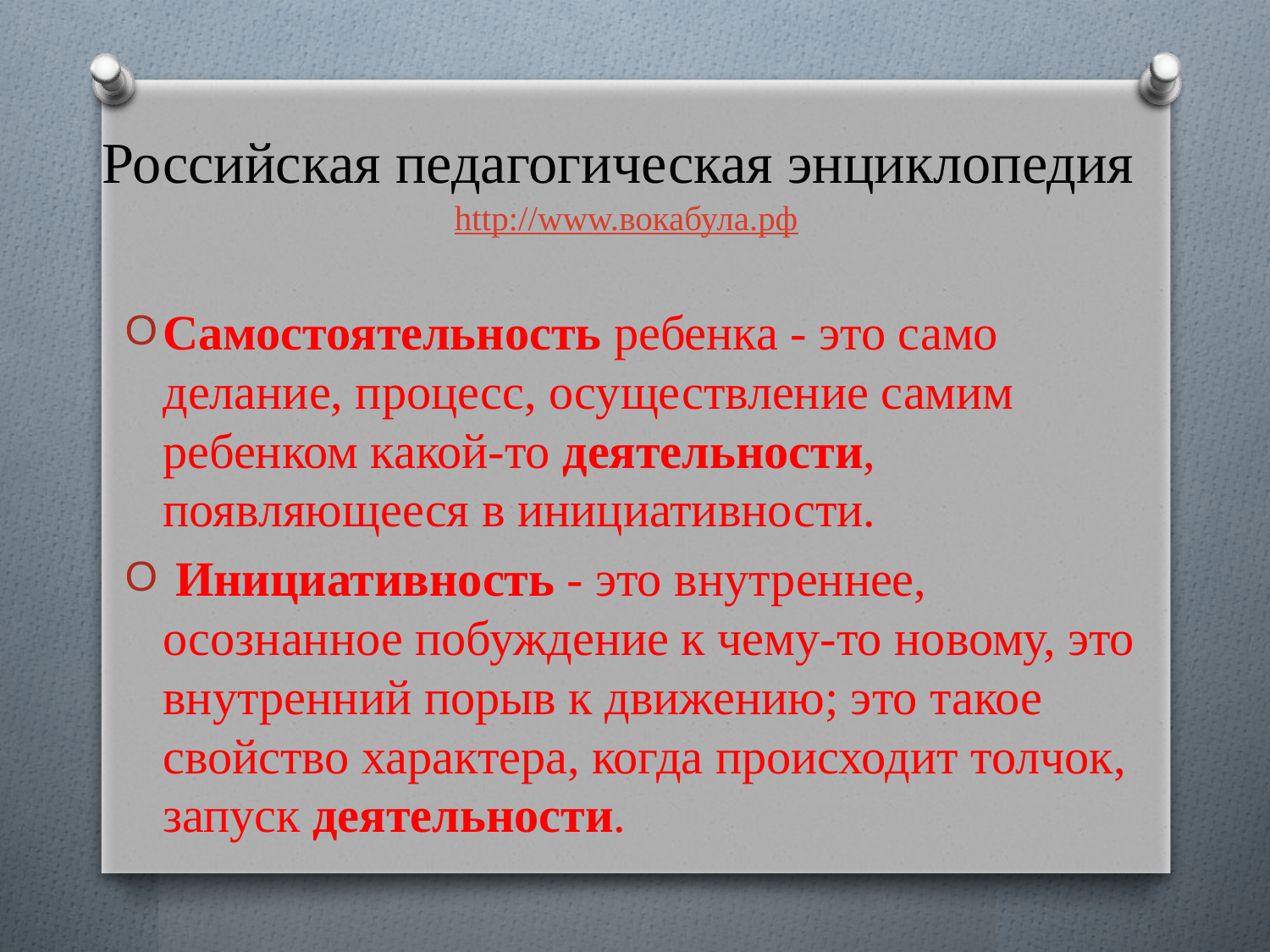

# Российская педагогическая энциклопедия http://www.вокабула.рф
Самостоятельность ребенка - это само делание, процесс, осуществление самим ребенком какой-то деятельности, появляющееся в инициативности.
 Инициативность - это внутреннее, осознанное побуждение к чему-то новому, это внутренний порыв к движению; это такое свойство характера, когда происходит толчок, запуск деятельности.